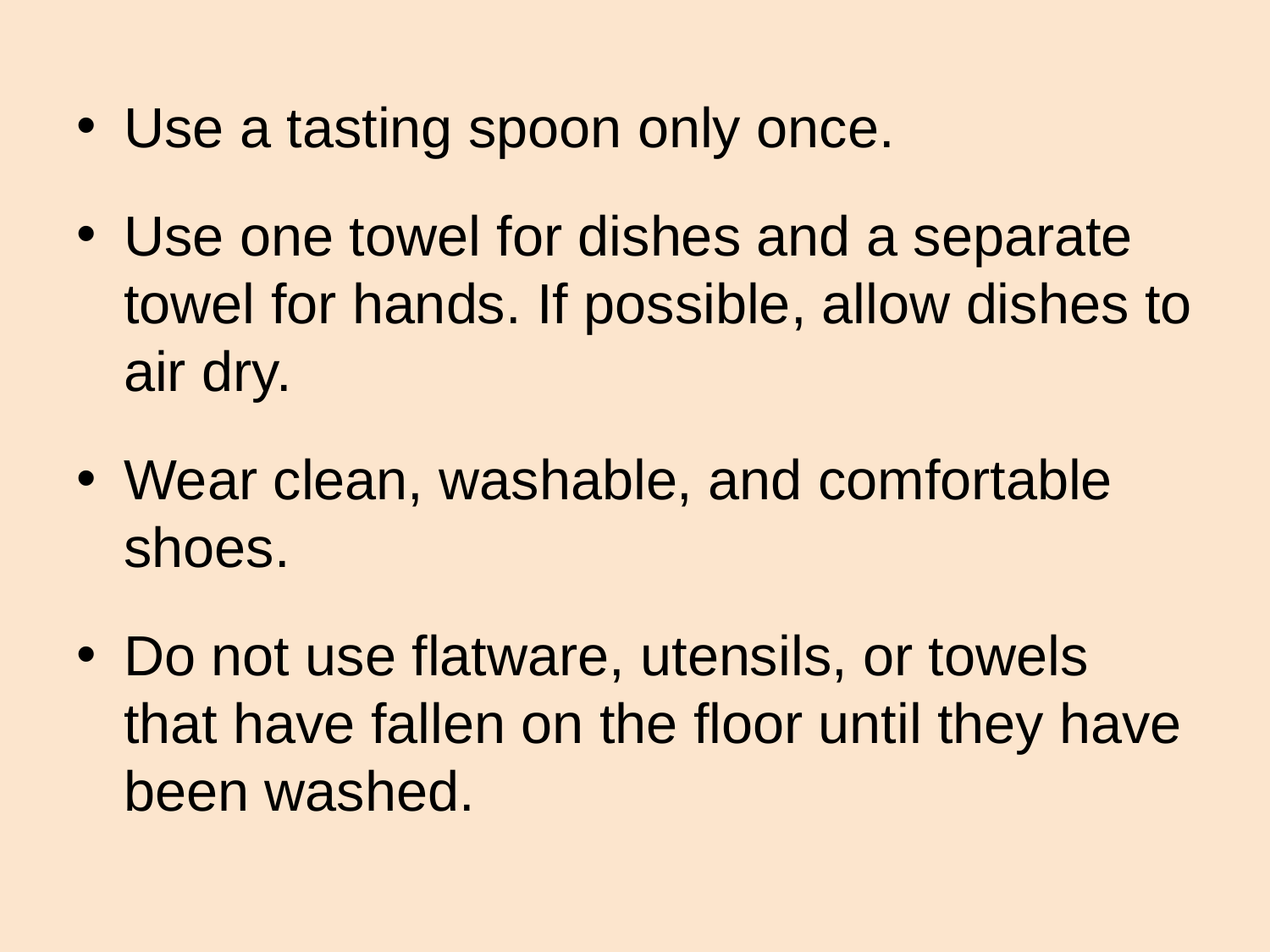

Use a tasting spoon only once.

Use one towel for dishes and a separate towel for hands. If possible, allow dishes to air dry.

Wear clean, washable, and comfortable shoes.

Do not use flatware, utensils, or towels that have fallen on the floor until they have been washed.